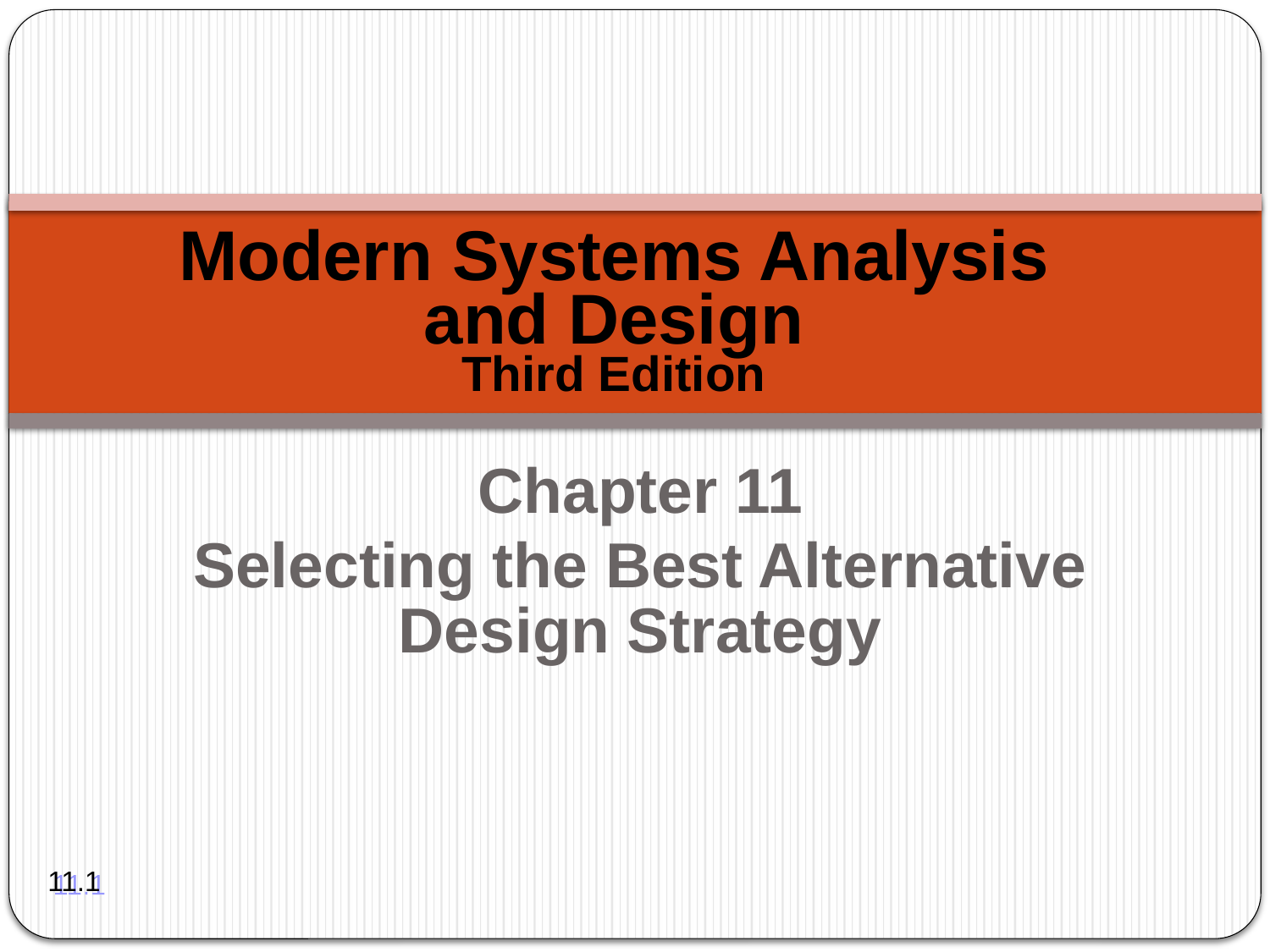

# Modern Systems Analysis and Design Third Edition
Chapter 11
Selecting the Best Alternative Design Strategy
11.1